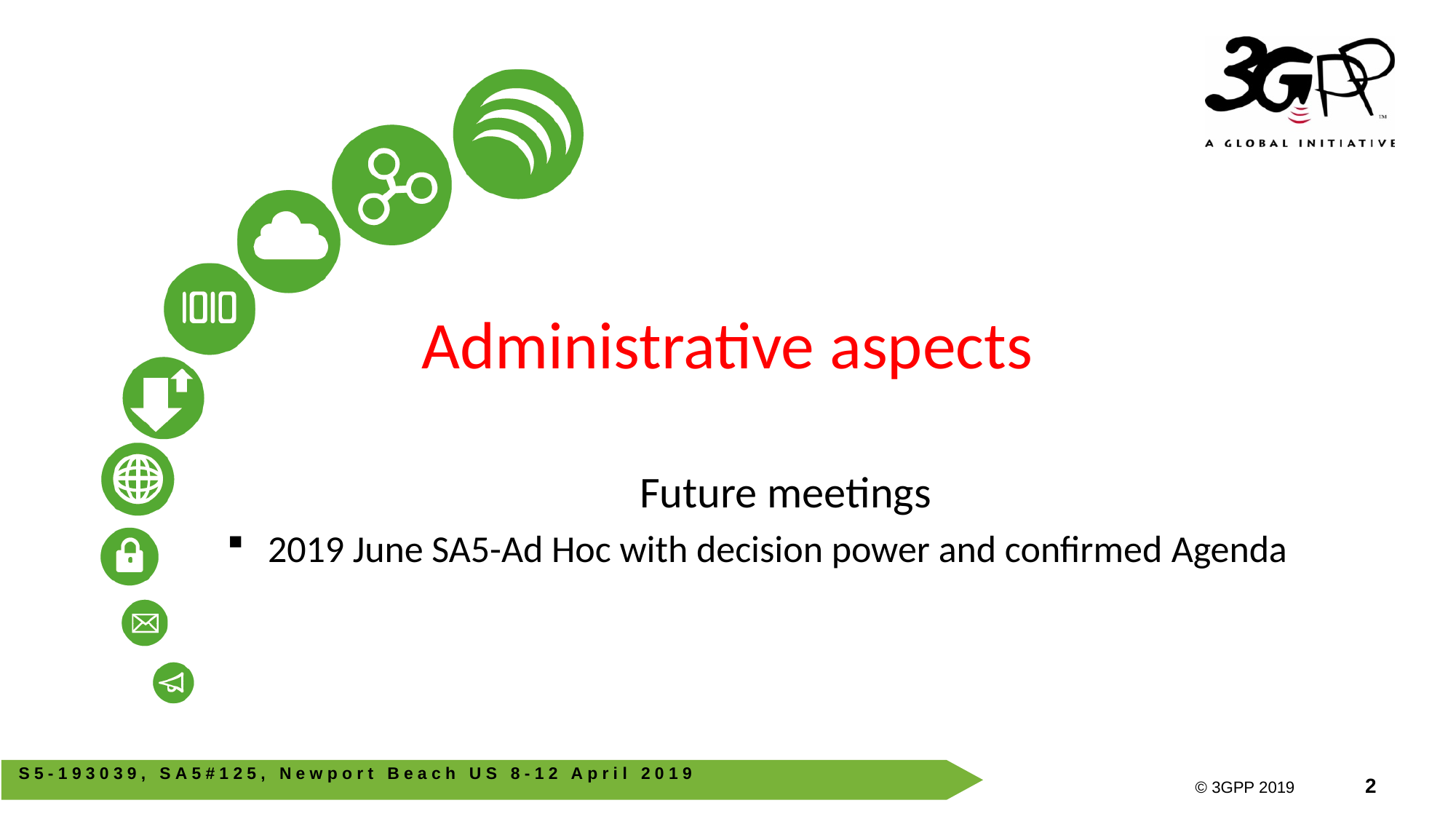

# Administrative aspects
Future meetings
2019 June SA5-Ad Hoc with decision power and confirmed Agenda